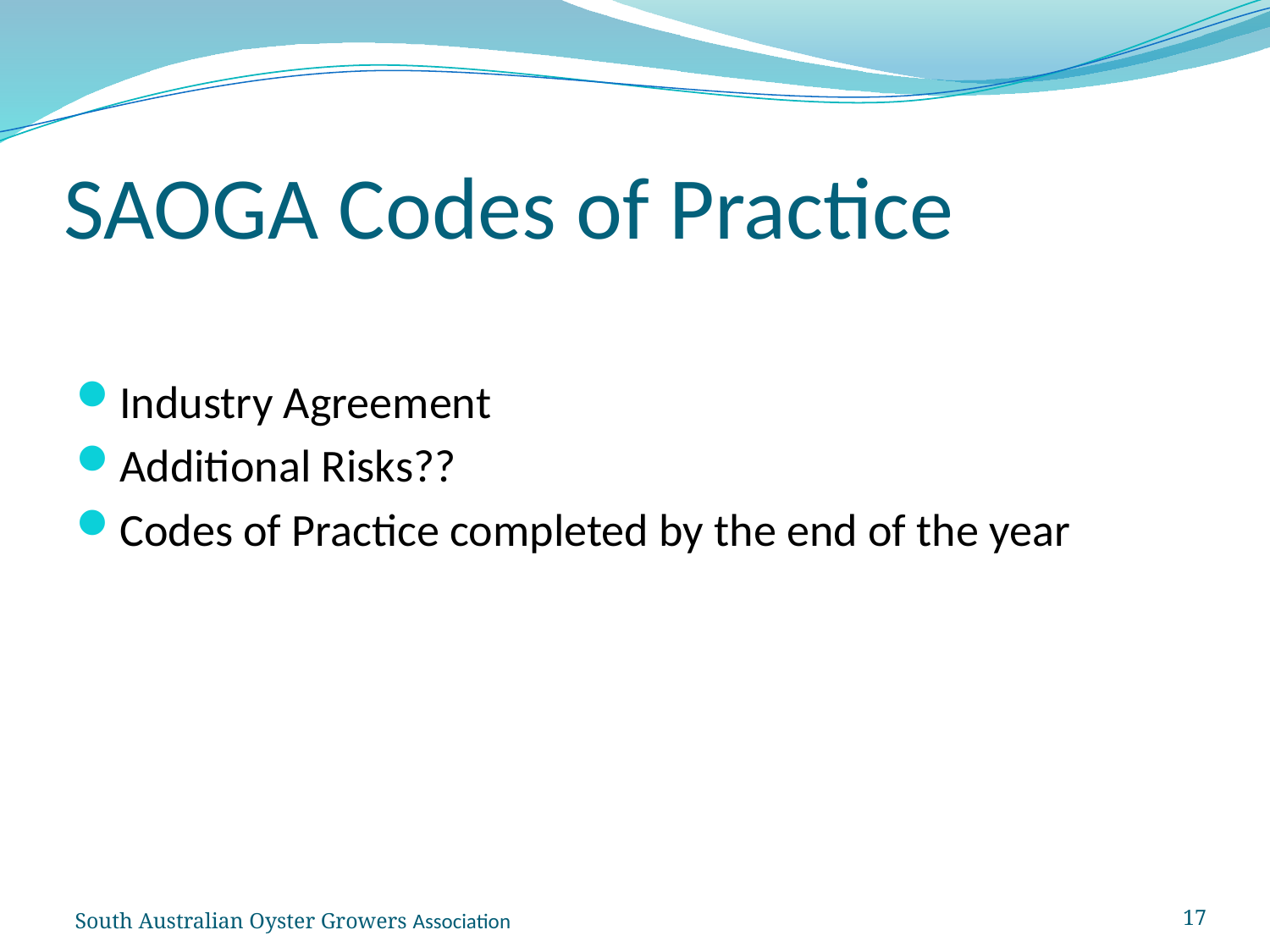

# SAOGA Codes of Practice
Industry Agreement
Additional Risks??
Codes of Practice completed by the end of the year

South Australian Oyster Growers Association
17